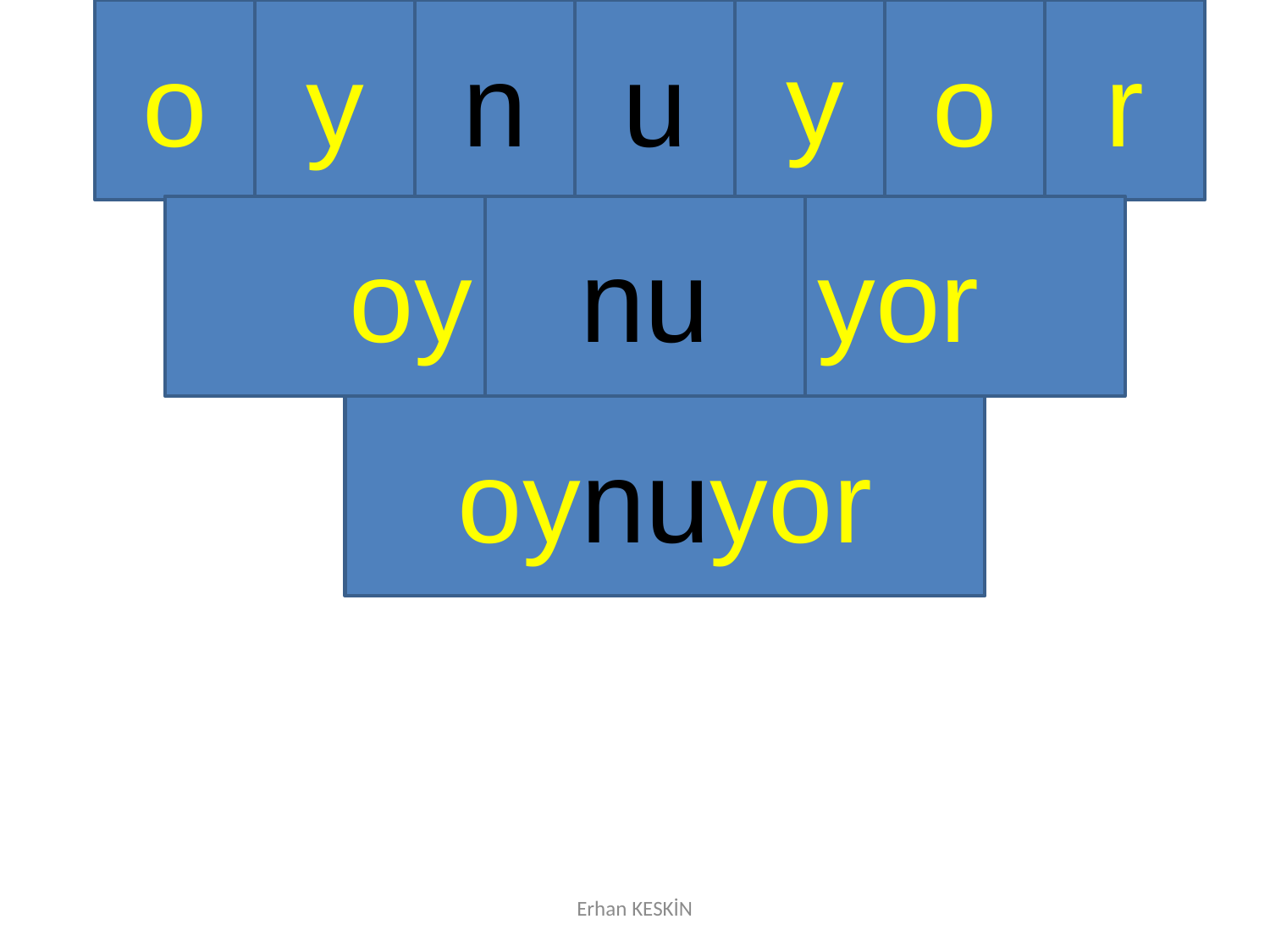

o
y
n
u
y
o
r
oy
nu
yor
oynuyor
Erhan KESKİN